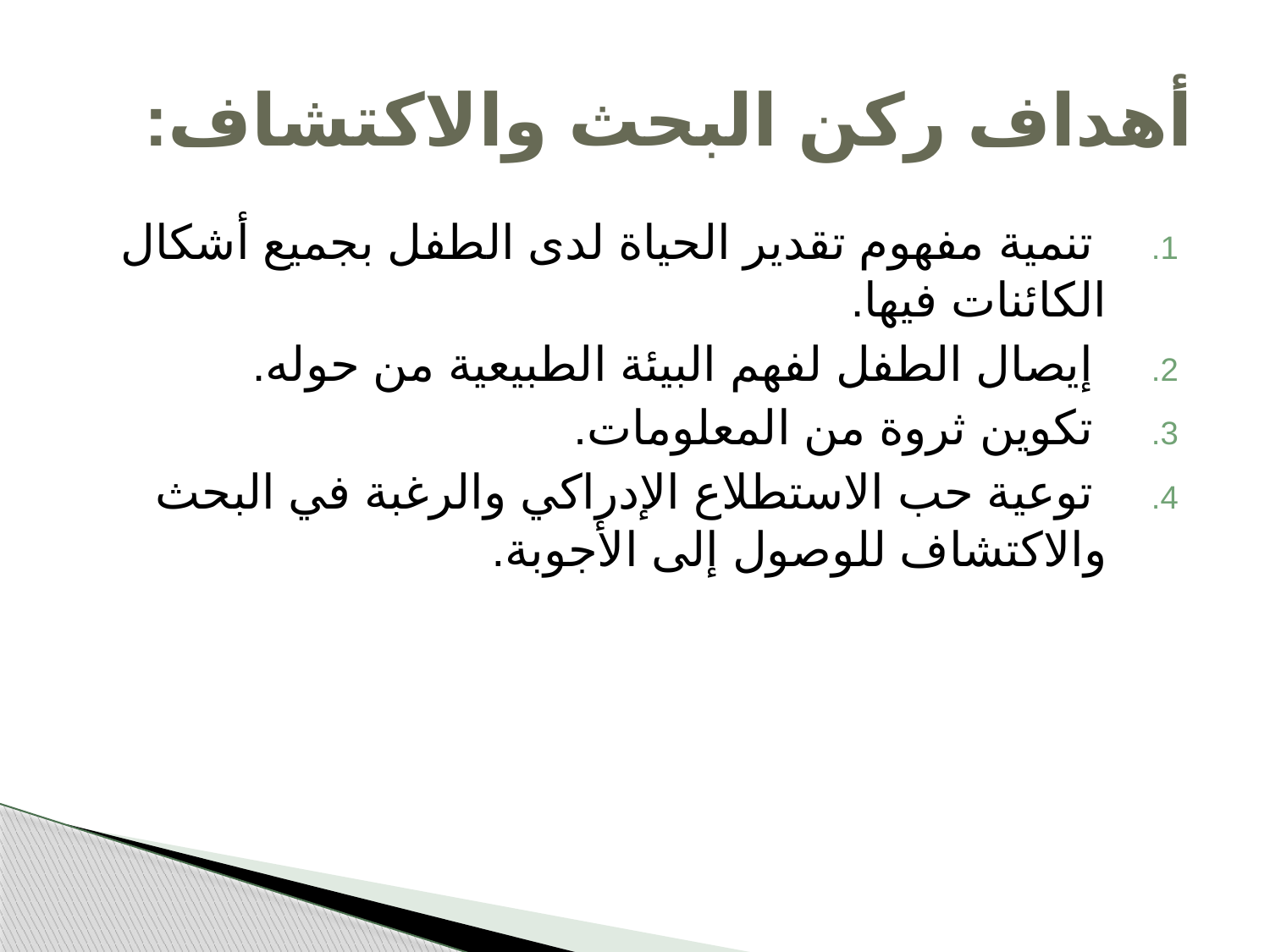

# أهداف ركن البحث والاكتشاف:
 تنمية مفهوم تقدير الحياة لدى الطفل بجميع أشكال الكائنات فيها.
 إيصال الطفل لفهم البيئة الطبيعية من حوله.
 تكوين ثروة من المعلومات.
 توعية حب الاستطلاع الإدراكي والرغبة في البحث والاكتشاف للوصول إلى الأجوبة.